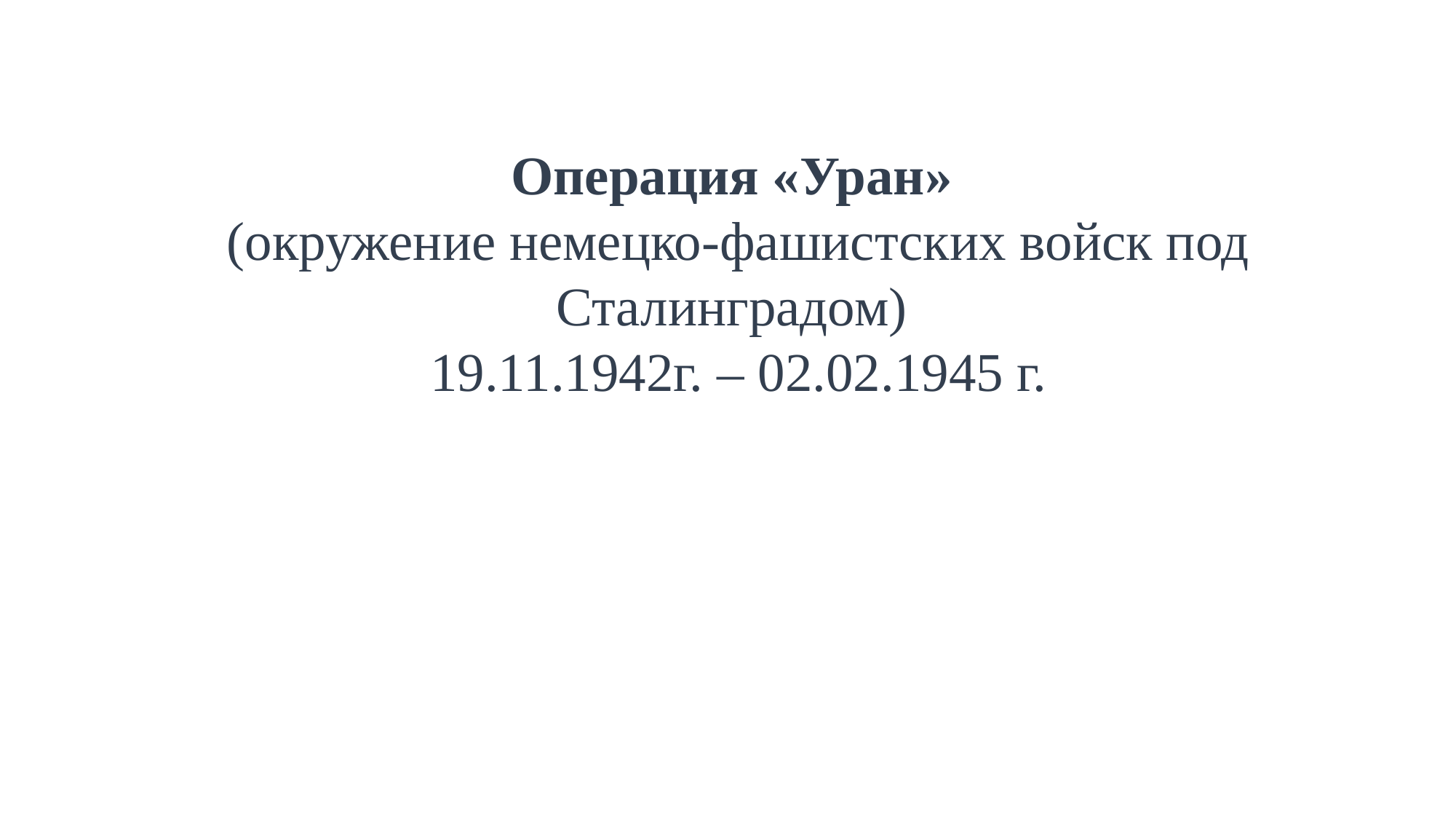

Операция «Уран»
(окружение немецко-фашистских войск под Сталинградом)
19.11.1942г. – 02.02.1945 г.